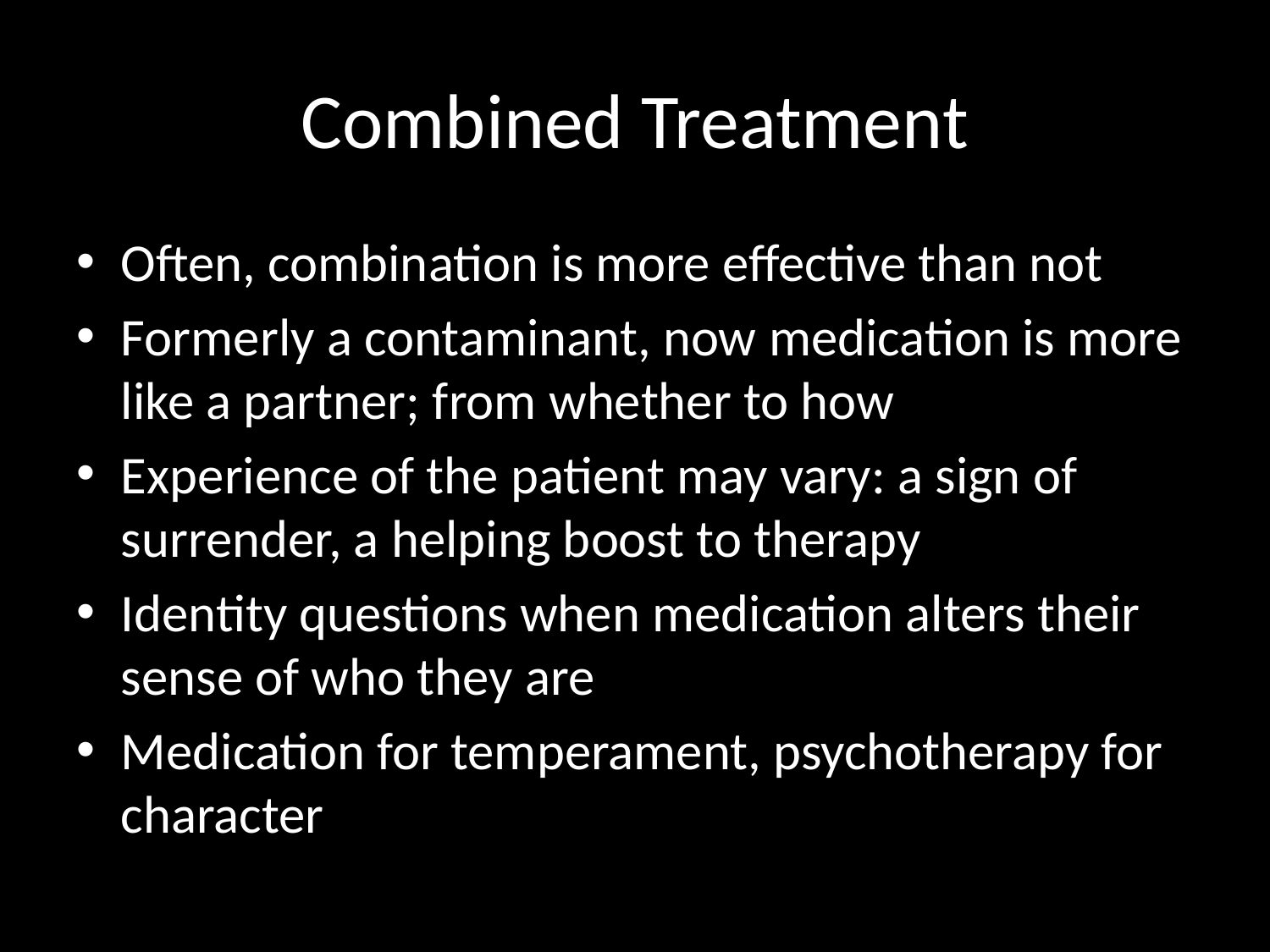

# Combined Treatment
Often, combination is more effective than not
Formerly a contaminant, now medication is more like a partner; from whether to how
Experience of the patient may vary: a sign of surrender, a helping boost to therapy
Identity questions when medication alters their sense of who they are
Medication for temperament, psychotherapy for character